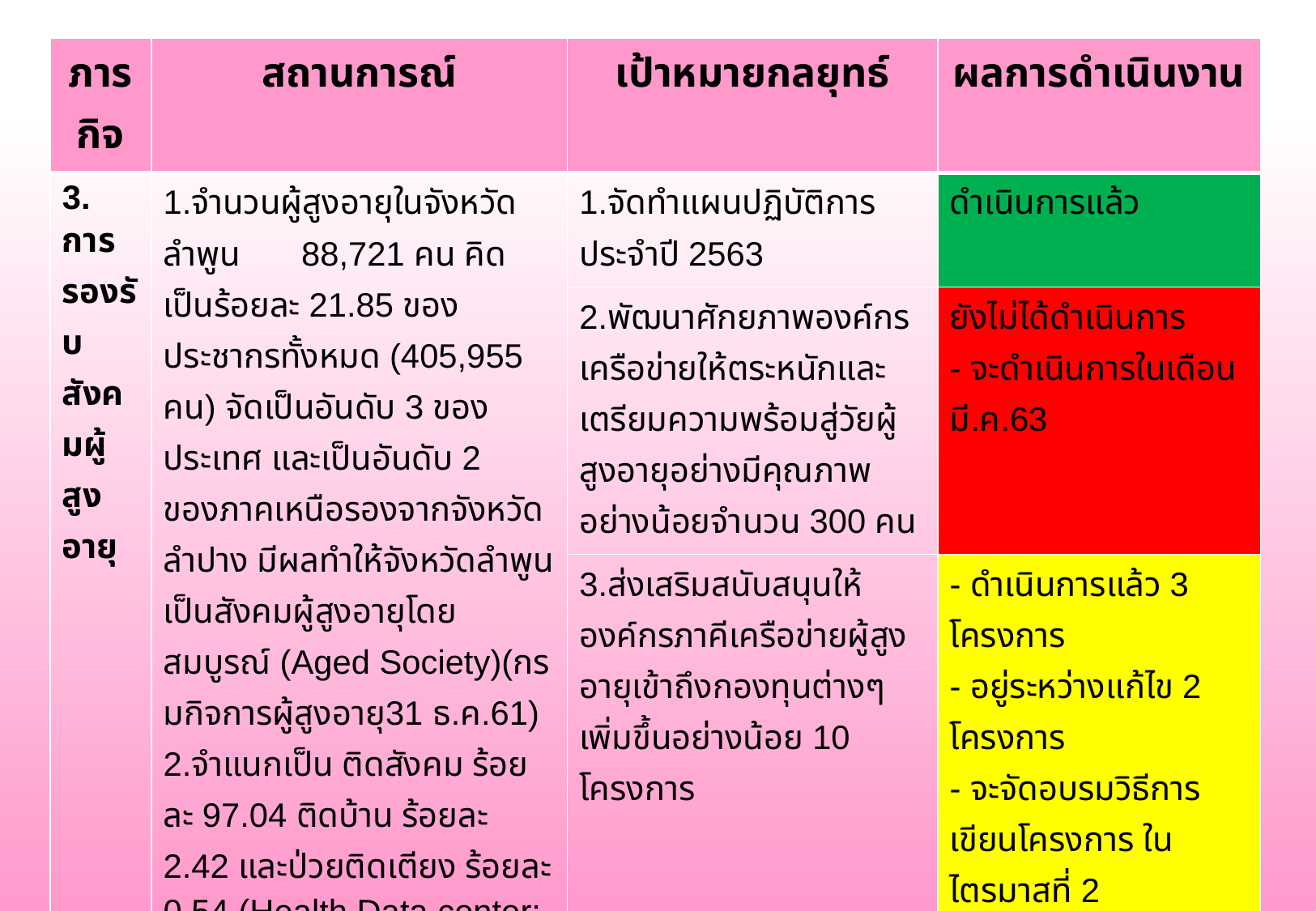

| ภารกิจ | สถานการณ์ | เป้าหมายกลยุทธ์ | ผลการดำเนินงาน |
| --- | --- | --- | --- |
| 3. การรองรับสังคมผู้สูงอายุ | 1.จำนวนผู้สูงอายุในจังหวัดลำพูน 88,721 คน คิดเป็นร้อยละ 21.85 ของประชากรทั้งหมด (405,955 คน) จัดเป็นอันดับ 3 ของประเทศ และเป็นอันดับ 2 ของภาคเหนือรองจากจังหวัดลำปาง มีผลทำให้จังหวัดลำพูนเป็นสังคมผู้สูงอายุโดยสมบูรณ์ (Aged Society)(กรมกิจการผู้สูงอายุ31 ธ.ค.61) 2.จำแนกเป็น ติดสังคม ร้อยละ 97.04 ติดบ้าน ร้อยละ 2.42 และป่วยติดเตียง ร้อยละ 0.54 (Health Data center: สสจ.ลพ.,ก.ย.62) 3. อยู่ในครอบครัวยากจน 2,427 คน /ป่วยติดเตียงเรื้อรัง 1,539 ราย /ดูแลบุคคลในครอบครัว 833 คน /อยู่ลำพังไม่มีผู้ดูแล 426 คน (สถานการณ์ทางสังคม,พมจ.,61) 3.ข้อมูล จปฐ. ตัวชี้วัดที่ 21 คนอายุ 60 ปีขึ้นไป มีอาชีพและรายได้ ไม่ผ่านเกณฑ์เกณฑ์ 1,607 คน (จปฐ.,62) | 1.จัดทำแผนปฏิบัติการประจำปี 2563 | ดำเนินการแล้ว |
|  |  | 2.พัฒนาศักยภาพองค์กรเครือข่ายให้ตระหนักและเตรียมความพร้อมสู่วัยผู้สูงอายุอย่างมีคุณภาพ อย่างน้อยจำนวน 300 คน | ยังไม่ได้ดำเนินการ - จะดำเนินการในเดือน มี.ค.63 |
|  |  | 3.ส่งเสริมสนับสนุนให้องค์กรภาคีเครือข่ายผู้สูงอายุเข้าถึงกองทุนต่างๆ เพิ่มขึ้นอย่างน้อย 10 โครงการ | - ดำเนินการแล้ว 3 โครงการ - อยู่ระหว่างแก้ไข 2 โครงการ - จะจัดอบรมวิธีการเขียนโครงการ ในไตรมาสที่ 2 |
|  |  | 4. สื่อสารสังคม ให้ตระหนักรู้ เห็นความสำคัญและเตรียมความพร้อมในการเป็นสังคมผู้สูงอายุ | ดำเนินการต่อเนื่อง ในการประชุม อบรม และจัดงานต่าง ๆ |
|  |  | 5.สนับสนุนการประกอบอาชีพของผู้สูงอายุโดยผ่านการกู้ยืมเงินผ่านกองทุนผู้สูงอายุ ไม่น้อยกว่า 30 คน/ปี | - อนุมัติกู้ยืมฯแล้ว 2 คน - แก้ไขคำร้อง 5 คน - ตรวจคำร้อง 3 คน - ดำเนินการถึง ก.ย.63 |